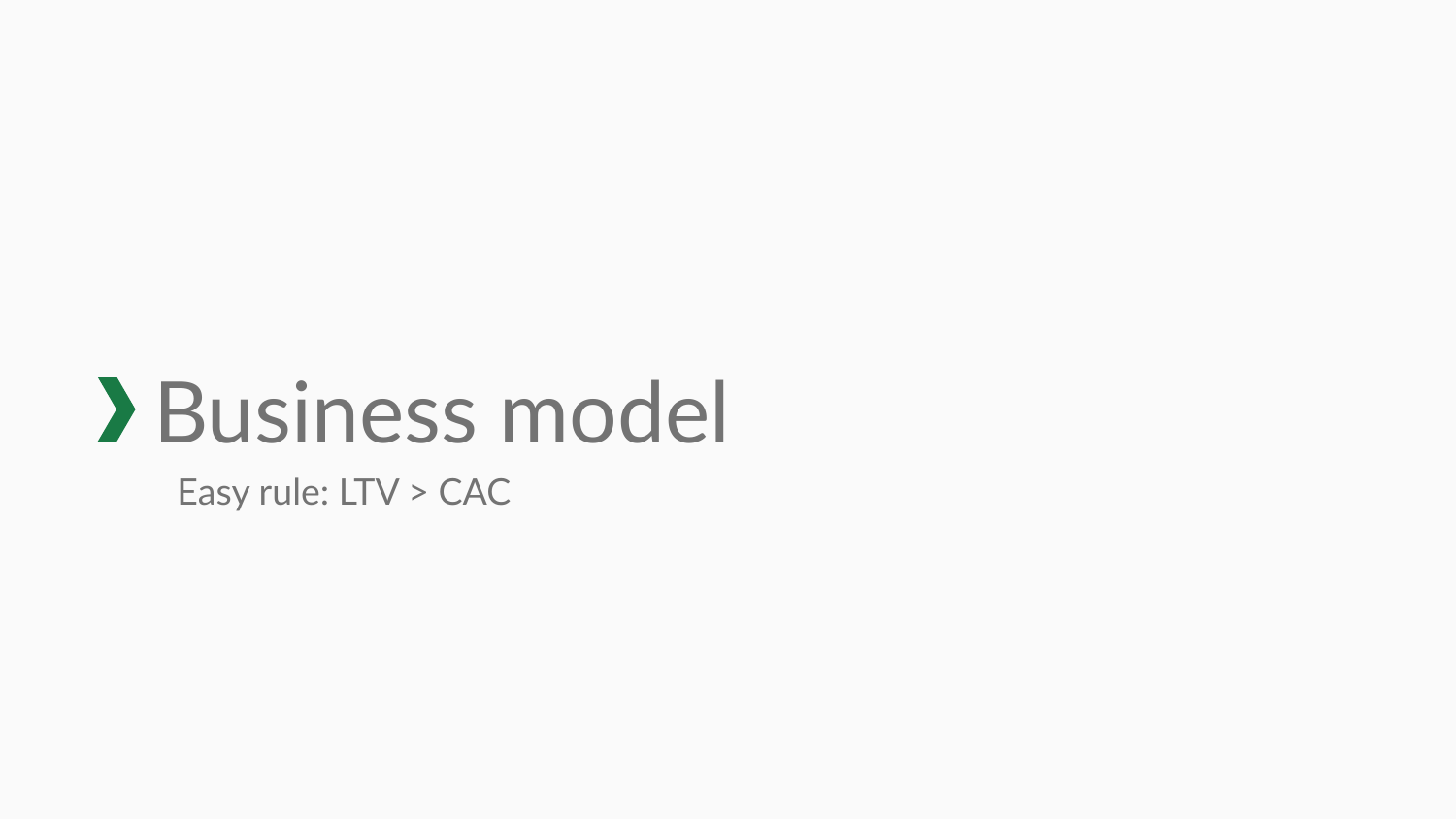

# Business model

Easy rule: LTV > CAC